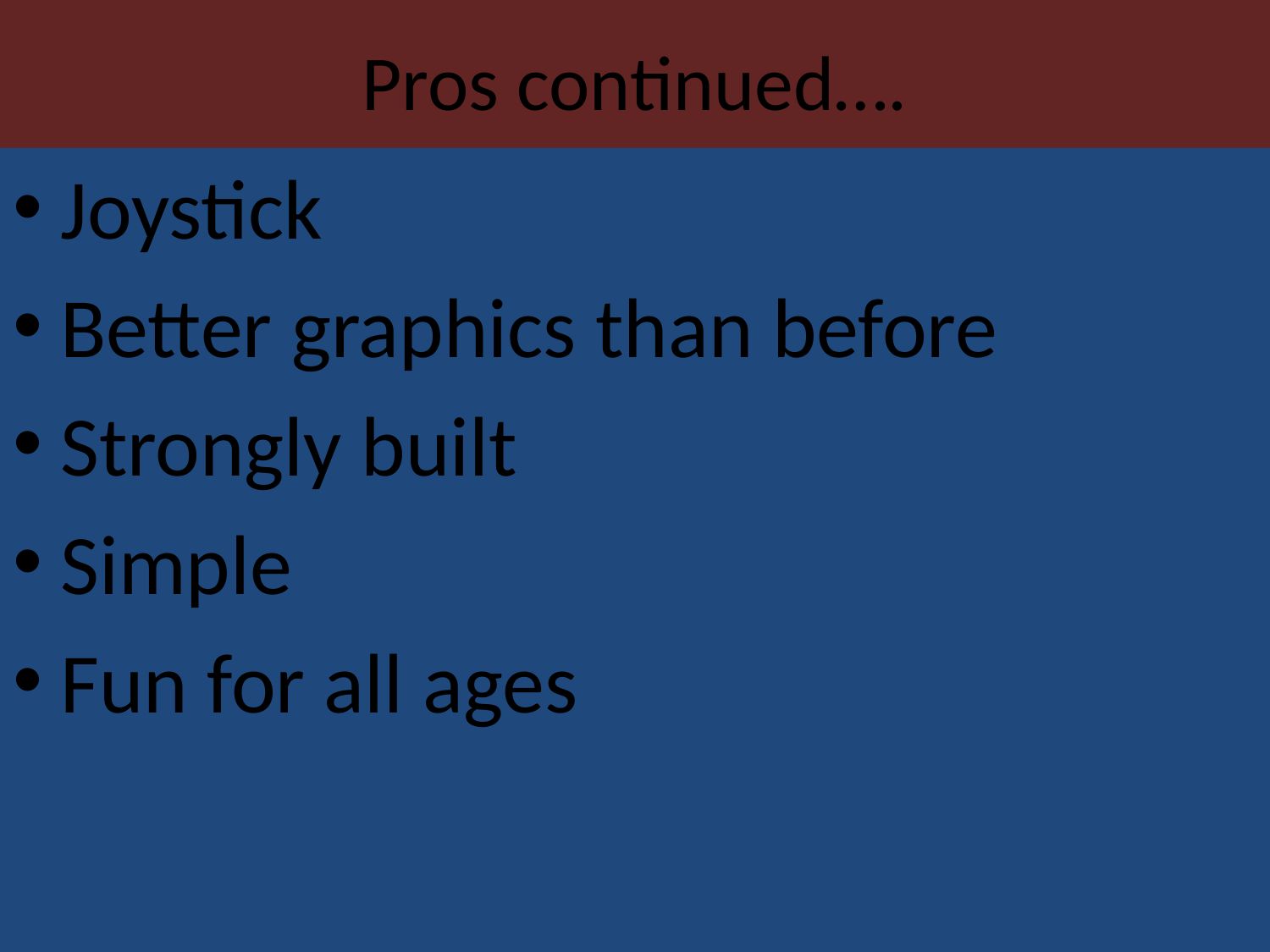

# Pros continued….
Joystick
Better graphics than before
Strongly built
Simple
Fun for all ages